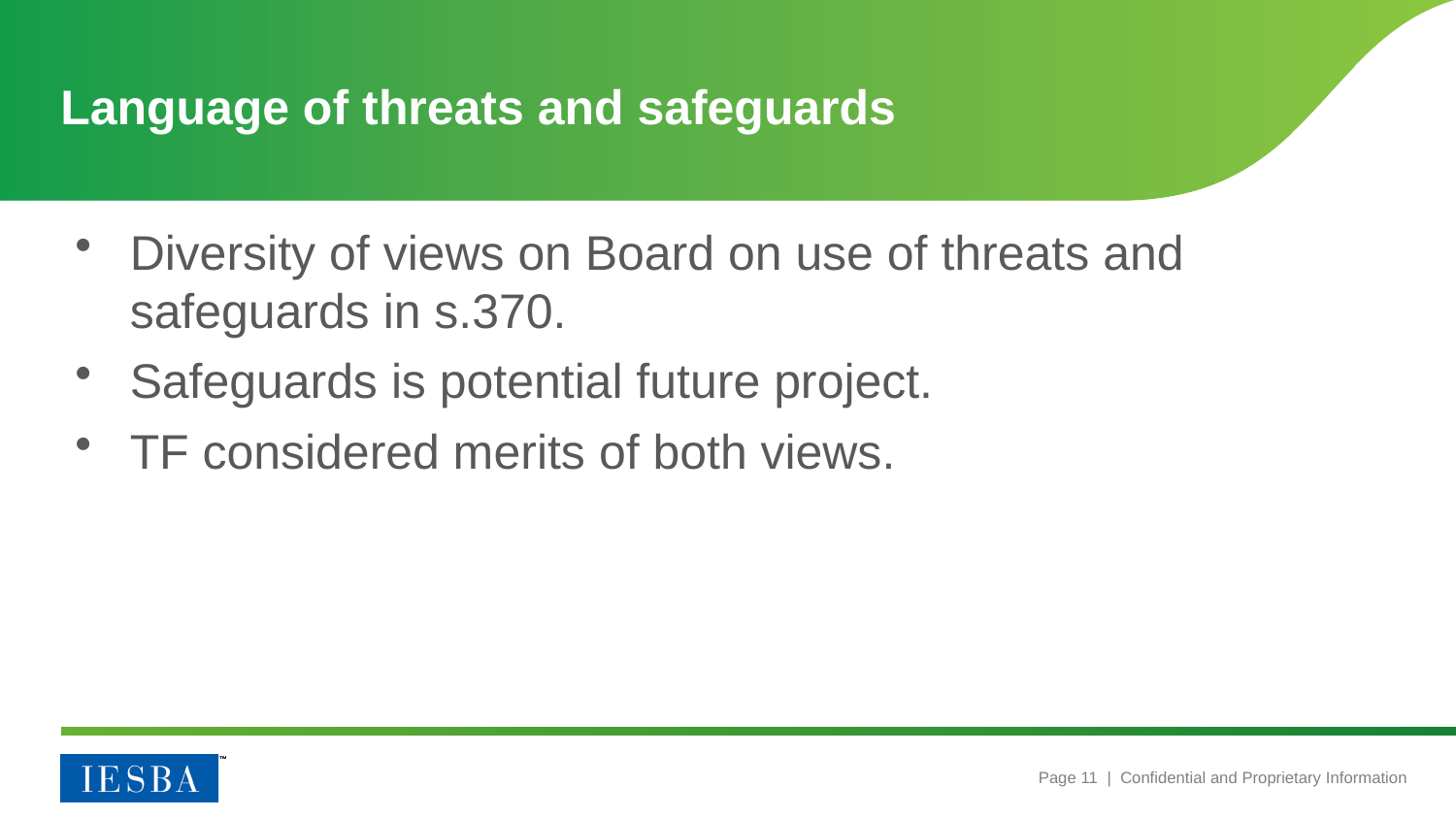

# Language of threats and safeguards
Diversity of views on Board on use of threats and safeguards in s.370.
Safeguards is potential future project.
TF considered merits of both views.